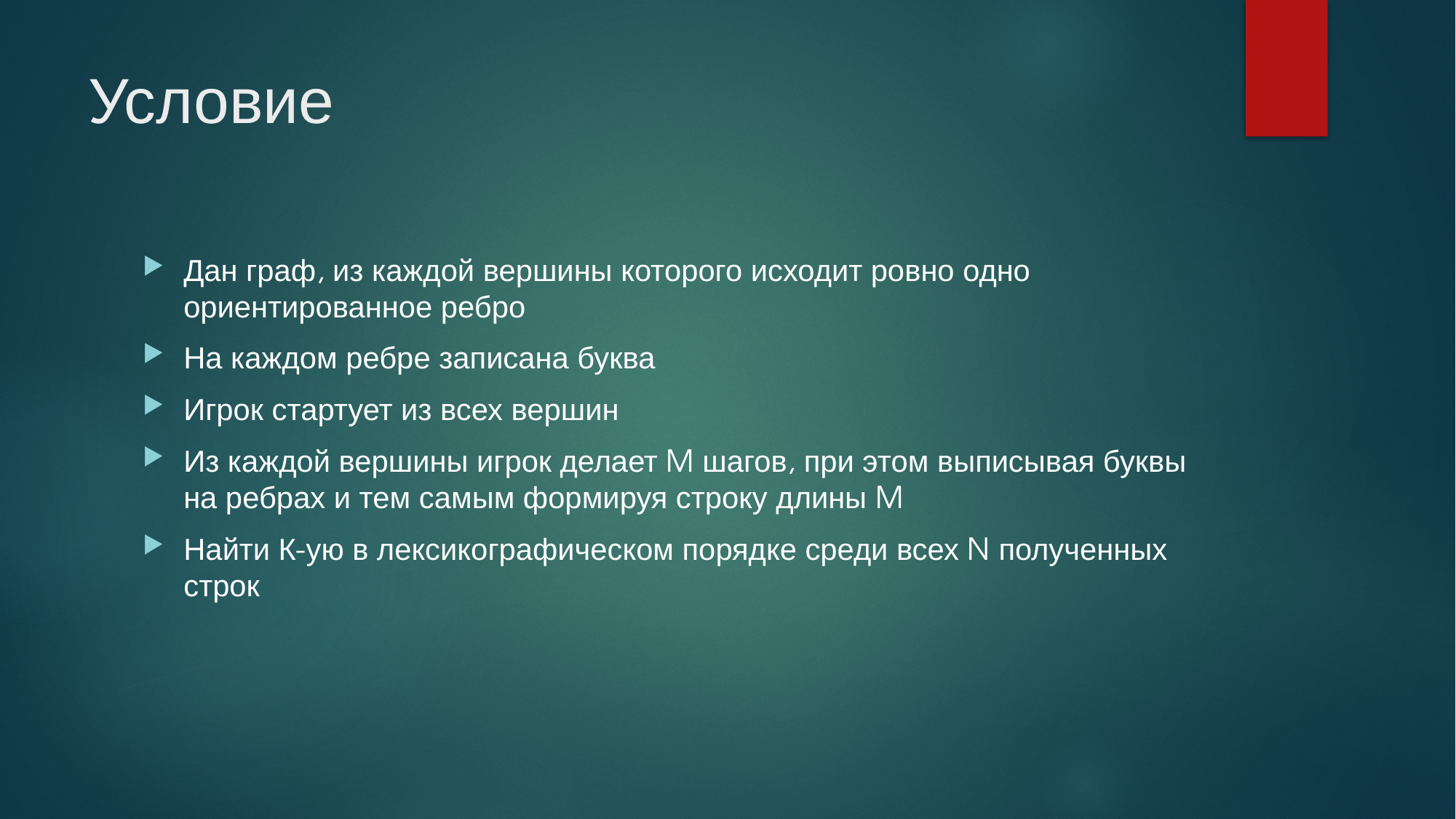

# Условие
Дан граф, из каждой вершины которого исходит ровно одно ориентированное ребро
На каждом ребре записана буква
Игрок стартует из всех вершин
Из каждой вершины игрок делает M шагов, при этом выписывая буквы на ребрах и тем самым формируя строку длины M
Найти К-ую в лексикографическом порядке среди всех N полученных строк